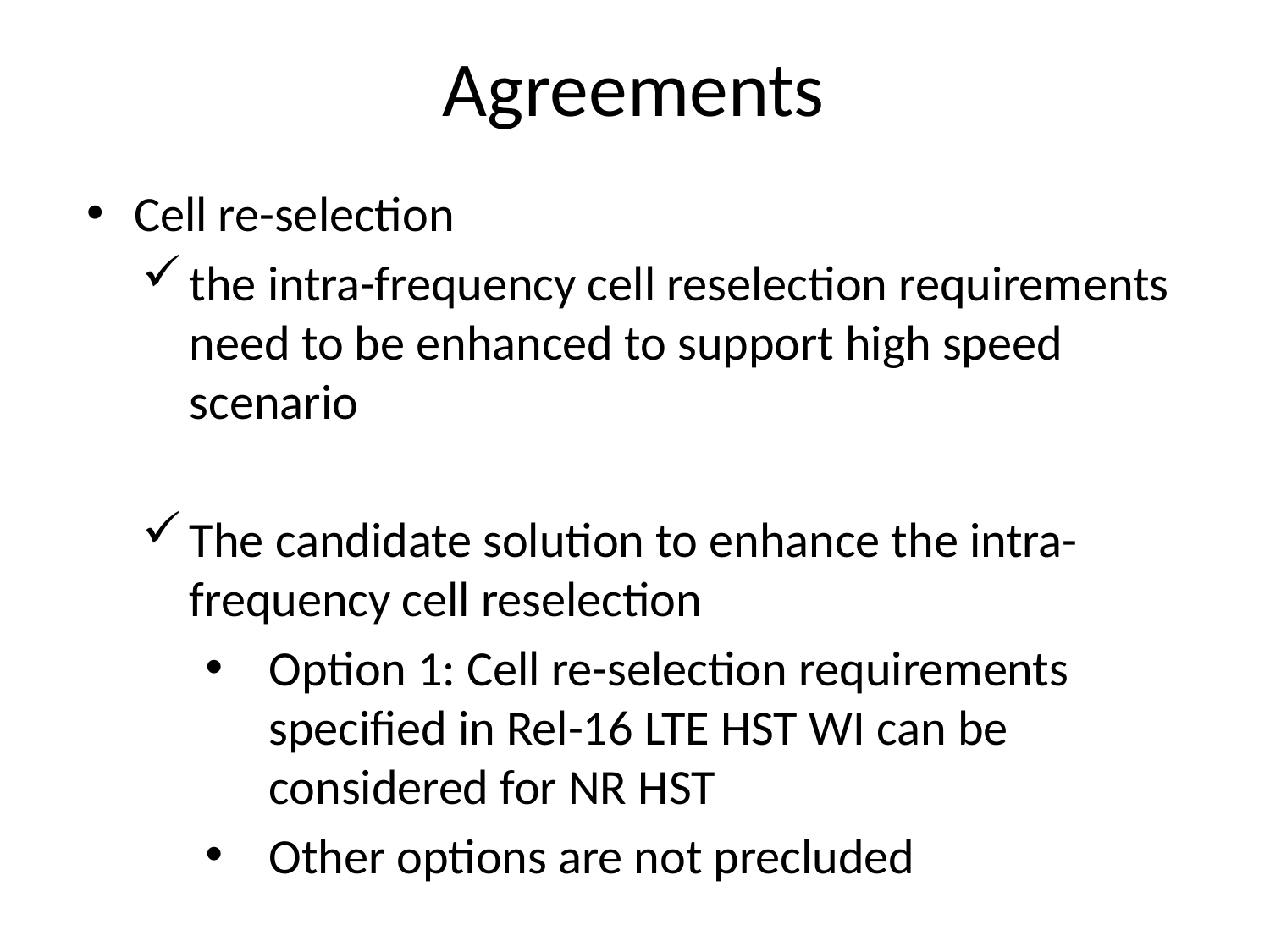

# Agreements
Cell re-selection
the intra-frequency cell reselection requirements need to be enhanced to support high speed scenario

The candidate solution to enhance the intra-frequency cell reselection
Option 1: Cell re-selection requirements specified in Rel-16 LTE HST WI can be considered for NR HST
Other options are not precluded